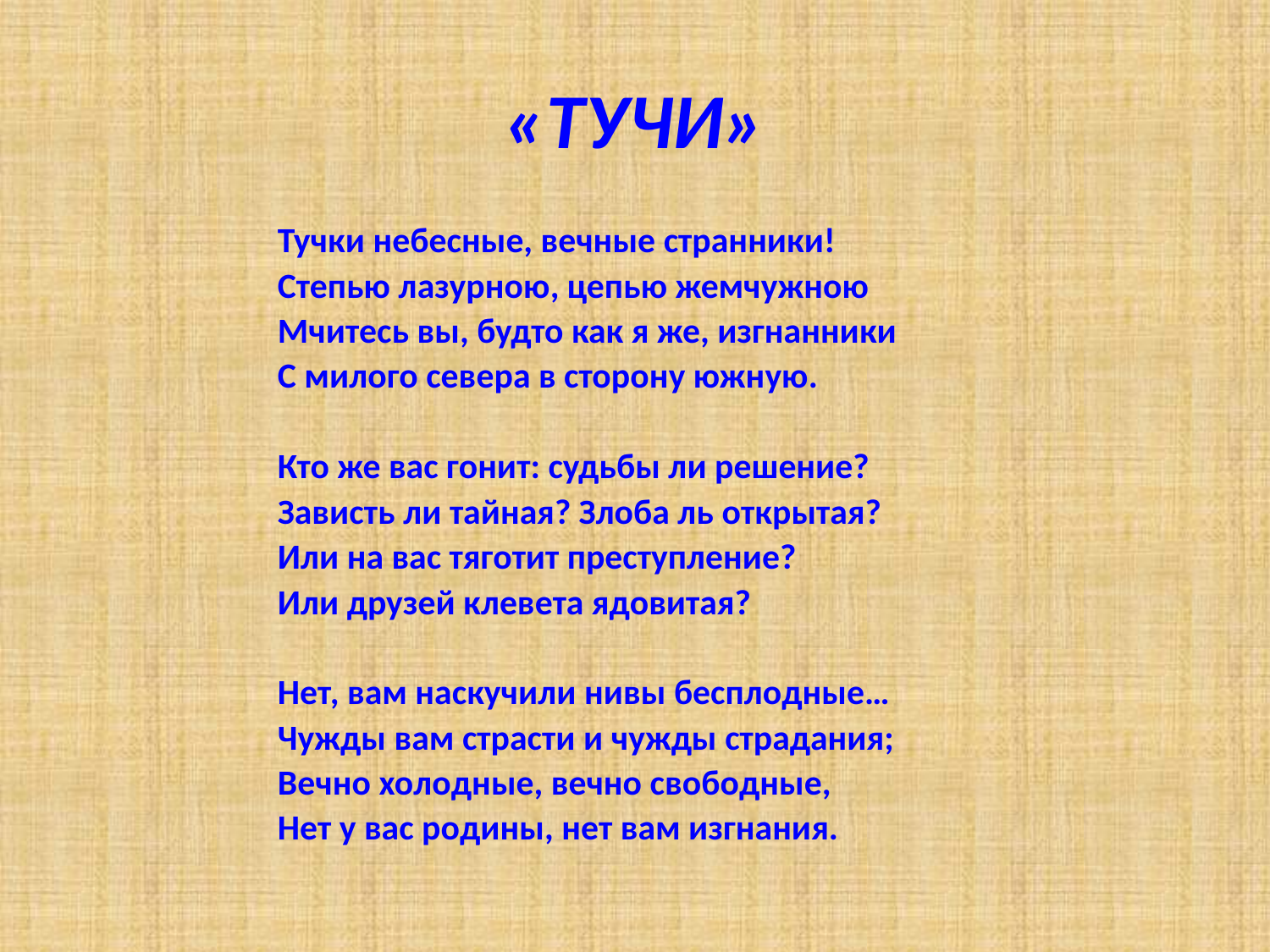

# «ТУЧИ»
Тучки небесные, вечные странники!
Степью лазурною, цепью жемчужною
Мчитесь вы, будто как я же, изгнанники
С милого севера в сторону южную.

Кто же вас гонит: судьбы ли решение?
Зависть ли тайная? Злоба ль открытая?
Или на вас тяготит преступление?
Или друзей клевета ядовитая?

Нет, вам наскучили нивы бесплодные…
Чужды вам страсти и чужды страдания;
Вечно холодные, вечно свободные,
Нет у вас родины, нет вам изгнания.